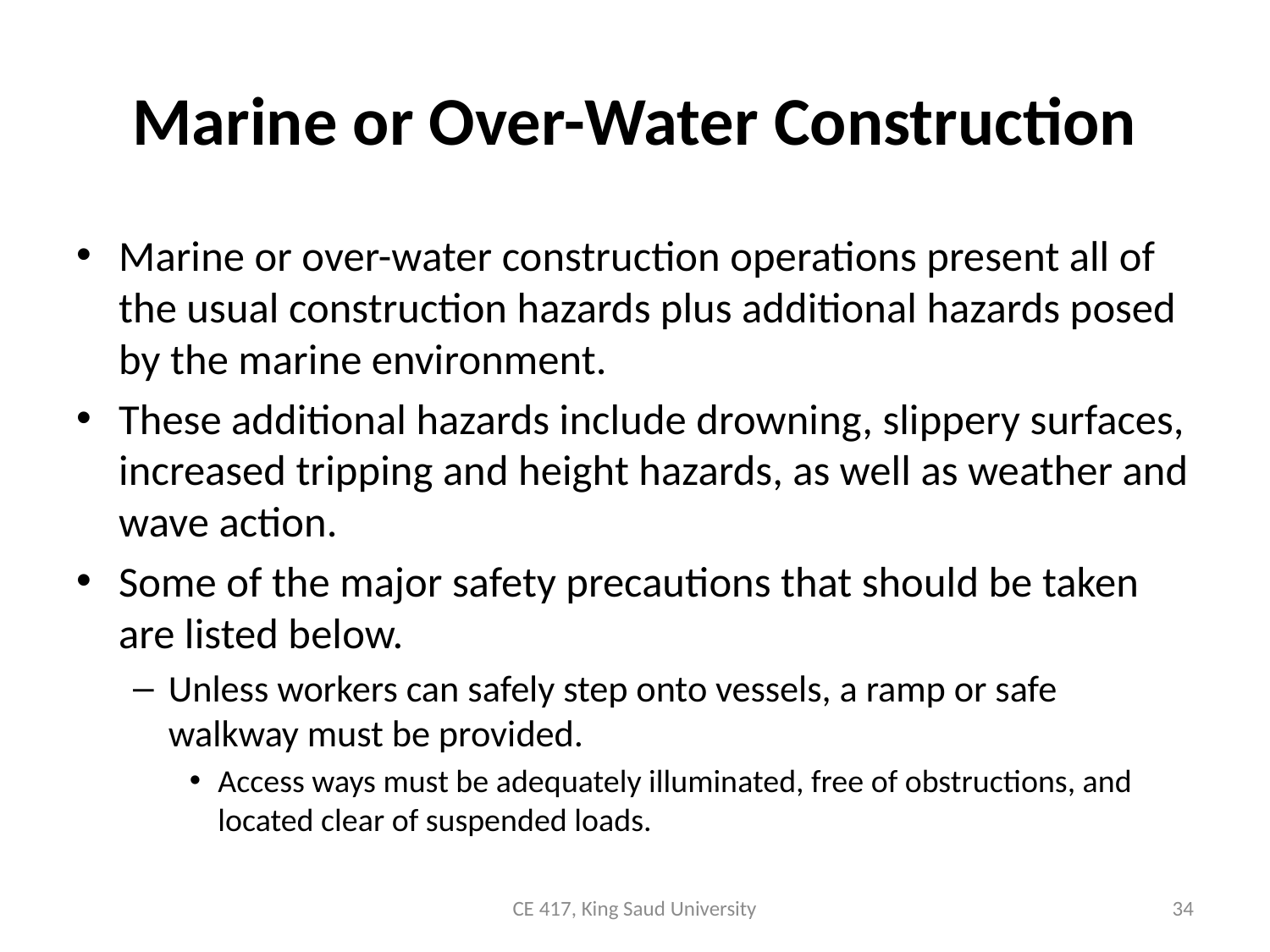

# Marine or Over-Water Construction
Marine or over-water construction operations present all of the usual construction hazards plus additional hazards posed by the marine environment.
These additional hazards include drowning, slippery surfaces, increased tripping and height hazards, as well as weather and wave action.
Some of the major safety precautions that should be taken are listed below.
Unless workers can safely step onto vessels, a ramp or safe walkway must be provided.
Access ways must be adequately illuminated, free of obstructions, and located clear of suspended loads.
CE 417, King Saud University
34